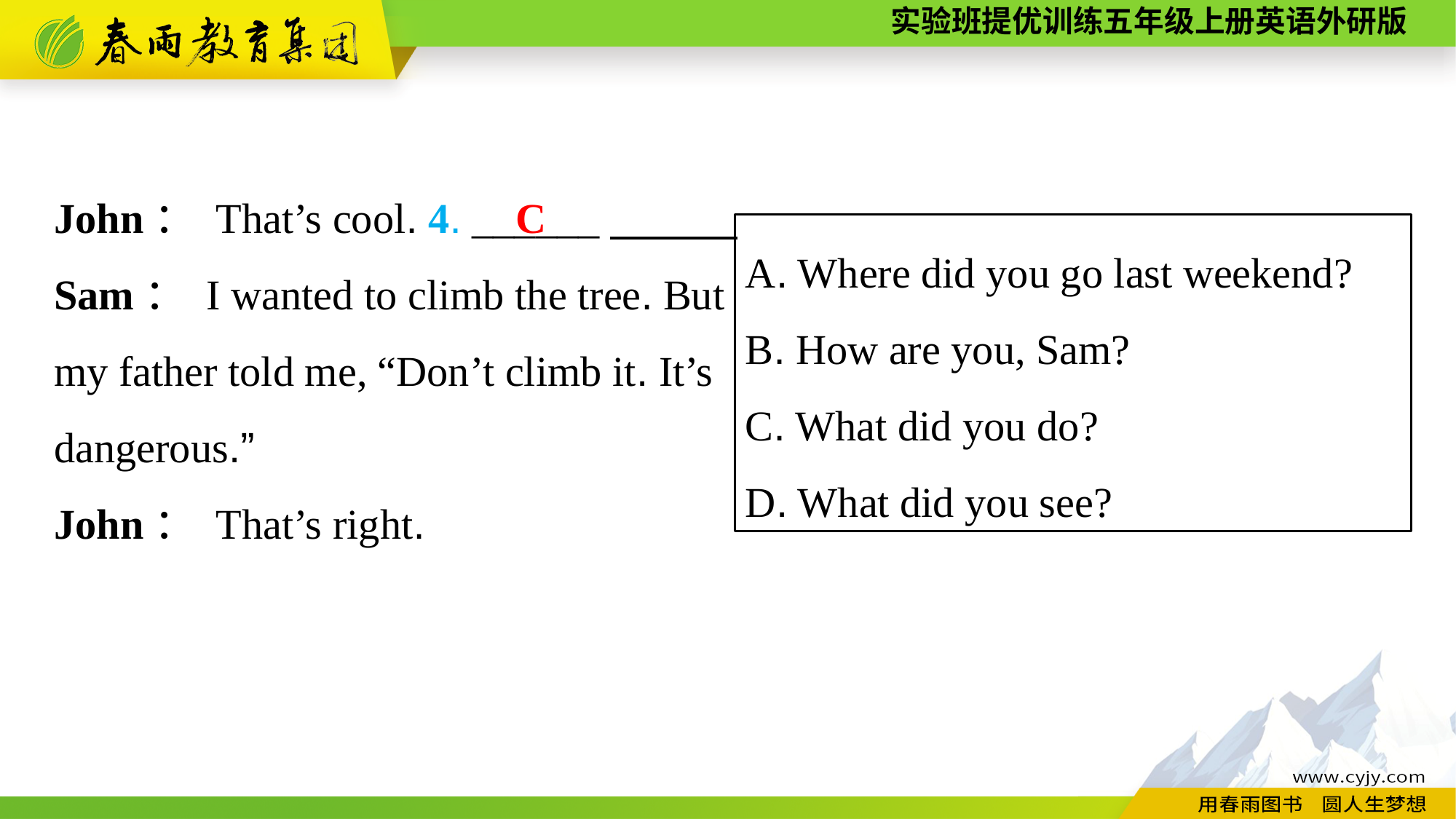

John： That’s cool. 4. ______
Sam： I wanted to climb the tree. But
my father told me, “Don’t climb it. It’s
dangerous.”
John： That’s right.
C
A. Where did you go last weekend?
B. How are you, Sam?
C. What did you do?
D. What did you see?